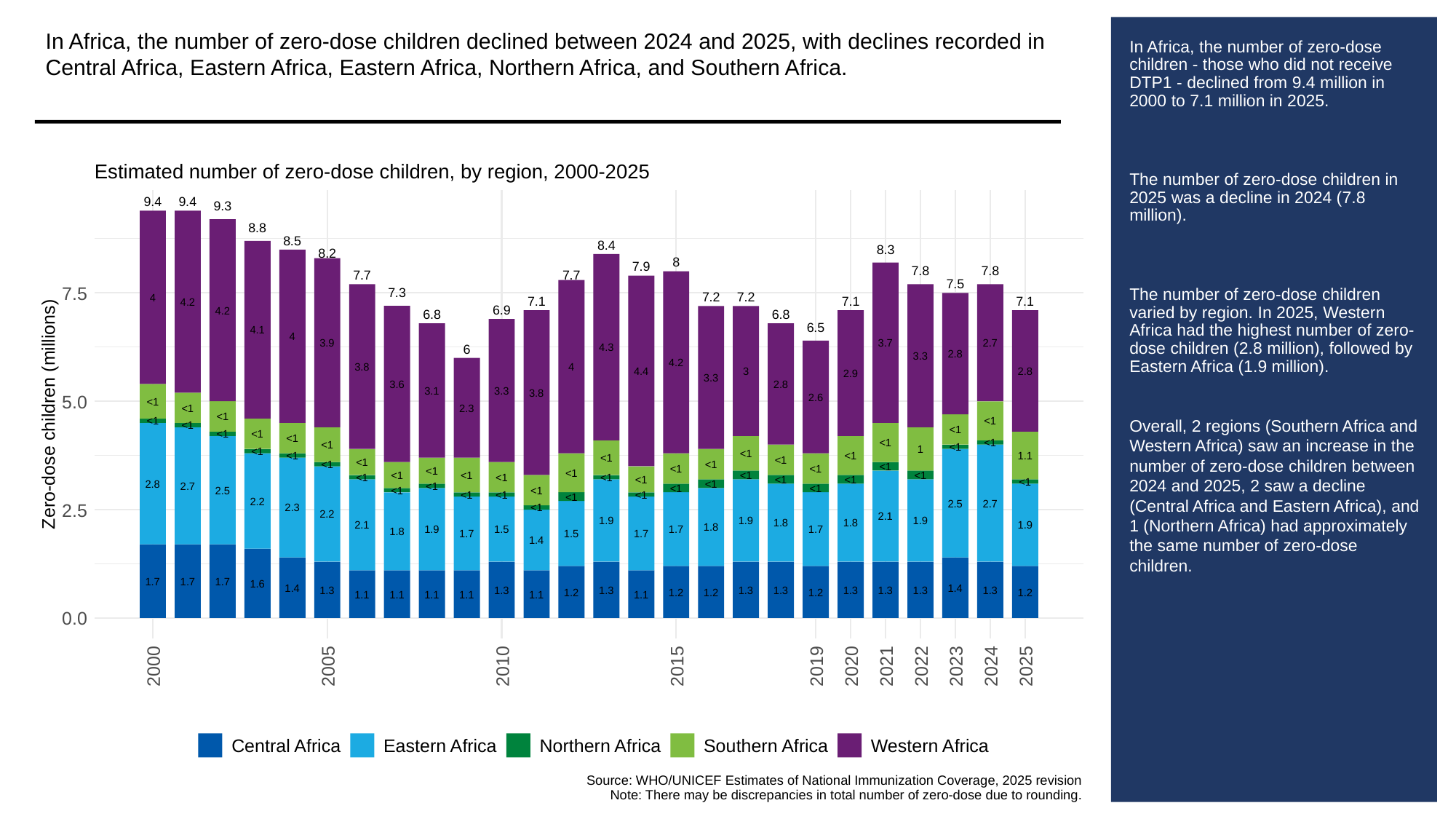

In Africa, the number of zero-dose children declined between 2024 and 2025, with declines recorded in Central Africa, Eastern Africa, Eastern Africa, Northern Africa, and Southern Africa.
# In Africa, the number of zero-dose children - those who did not receive DTP1 - declined from 9.4 million in 2000 to 7.1 million in 2025.

The number of zero-dose children in 2025 was a decline in 2024 (7.8 million).

The number of zero-dose children varied by region. In 2025, Western Africa had the highest number of zero-dose children (2.8 million), followed by Eastern Africa (1.9 million).

Overall, 2 regions (Southern Africa and Western Africa) saw an increase in the number of zero-dose children between 2024 and 2025, 2 saw a decline (Central Africa and Eastern Africa), and 1 (Northern Africa) had approximately the same number of zero-dose children.

Estimated number of zero-dose children, by region, 2000-2025

9.4
9.4
9.3

8.8
8.5

8.4

8.3
8.2

8

7.9

7.8
7.8
7.7
7.7

7.5

7.5
7.3
7.2
7.2

4
7.1
7.1
7.1
4.2
6.9

4.2
6.8
6.8

6.5

4.1
4
3.9
3.7
2.7

4.3
6

2.8
3.3

4.2
3.8
4
4.4
3
2.8
2.9
3.3
3.6
2.8

3.1
3.3
3.8

2.6
5.0
<1

<1
2.3
Zero-dose children (millions)
<1

<1
<1

<1

<1

<1
<1

<1

<1
<1

<1
<1

1
<1

<1
<1
<1
1.1

<1

<1

<1
<1
<1

<1
<1
<1

<1
<1

<1
<1
<1
<1
<1
<1
<1

<1
<1
<1
<1

2.8
<1
2.7
<1

<1
<1
2.5
<1
<1

<1
<1
<1

<1

2.2
2.5
2.7

2.5
2.3
<1

2.2
2.1
1.9
1.9
1.9
1.8
1.8
2.1
1.9
1.8
1.9
1.5
1.7
1.7
1.8
1.7
1.5
1.7
1.4

1.7
1.7
1.7
1.6
1.4
1.4
1.3
1.3
1.3
1.3
1.3
1.3
1.3
1.3
1.3
1.2
1.2
1.2
1.2
1.2
1.1
1.1
1.1
1.1
1.1
1.1
0.0

2000
2005
2010
2015
2019
2020
2021
2022
2023
2024
2025

Central Africa
Eastern Africa
Northern Africa
Southern Africa
Western Africa
Source: WHO/UNICEF Estimates of National Immunization Coverage, 2025 revision
Note: There may be discrepancies in total number of zero-dose due to rounding.